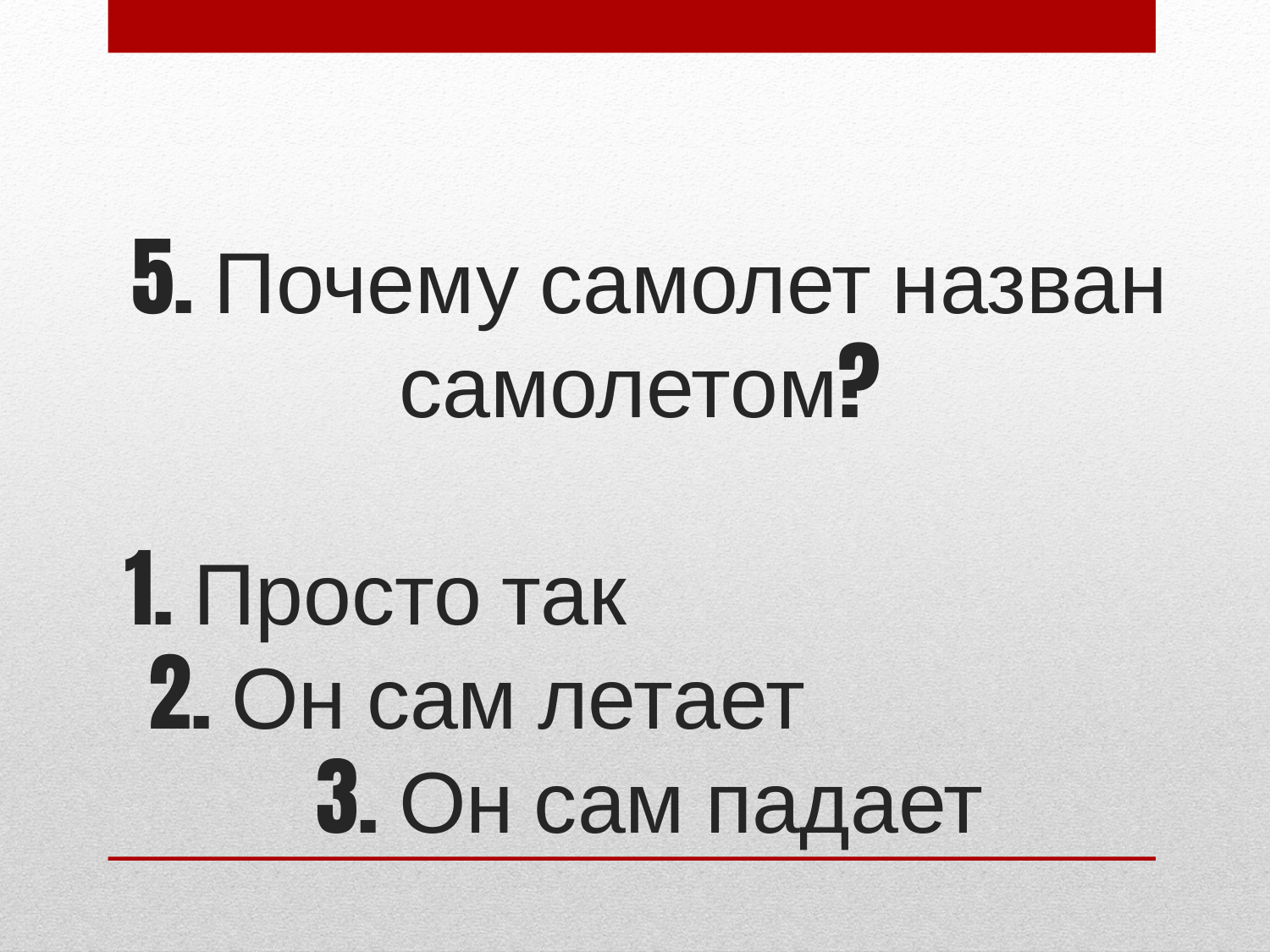

# 5. Почему самолет назван самолетом? 1. Просто так 2. Он сам летает 3. Он сам падает